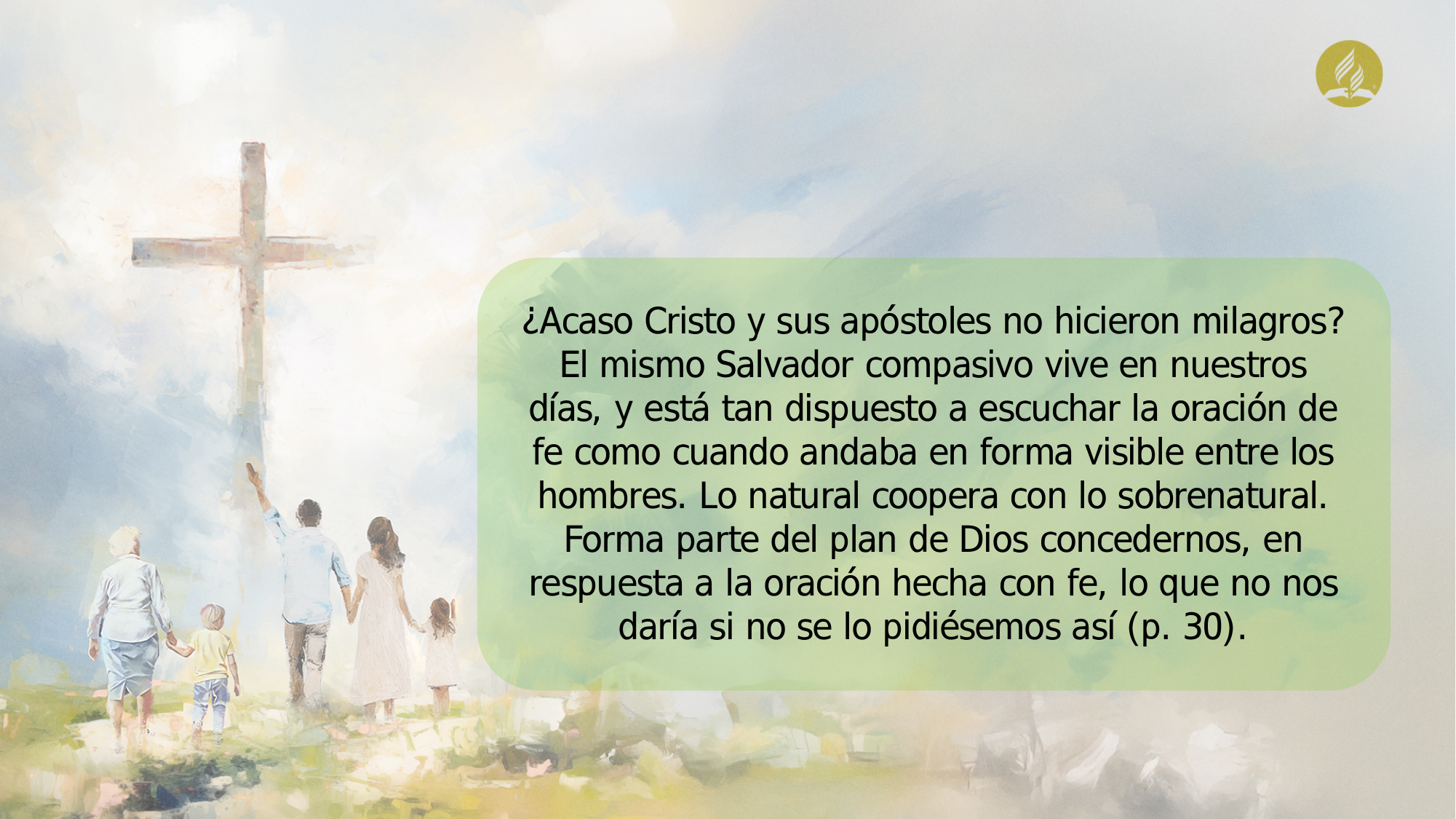

¿Acaso Cristo y sus apóstoles no hicieron milagros? El mismo Salvador compasivo vive en nuestros días, y está tan dispuesto a escuchar la oración de fe como cuando andaba en forma visible entre los hombres. Lo natural coopera con lo sobrenatural. Forma parte del plan de Dios concedernos, en respuesta a la oración hecha con fe, lo que no nos daría si no se lo pidiésemos así (p. 30).